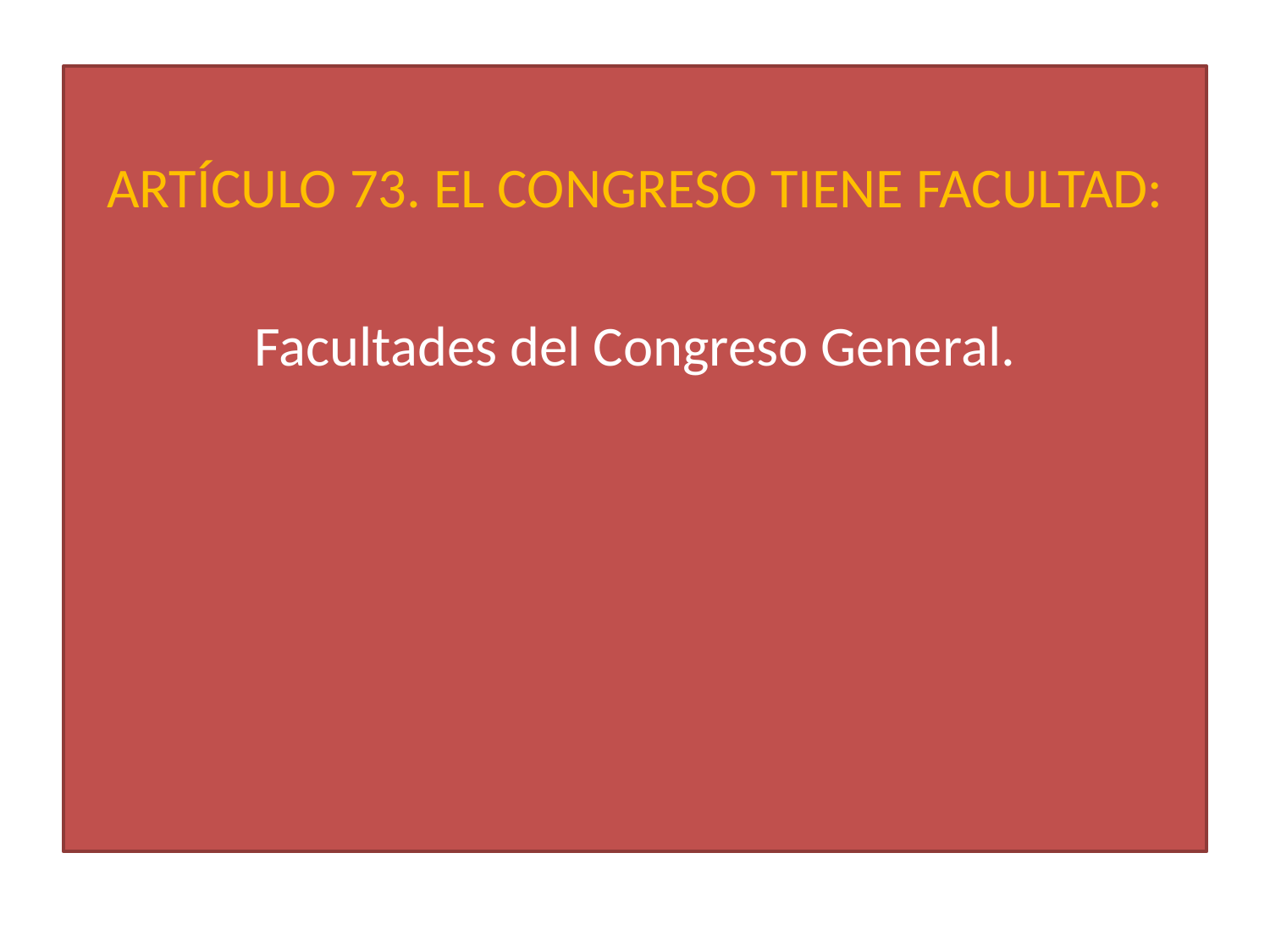

ARTÍCULO 73. EL CONGRESO TIENE FACULTAD:

Facultades del Congreso General.